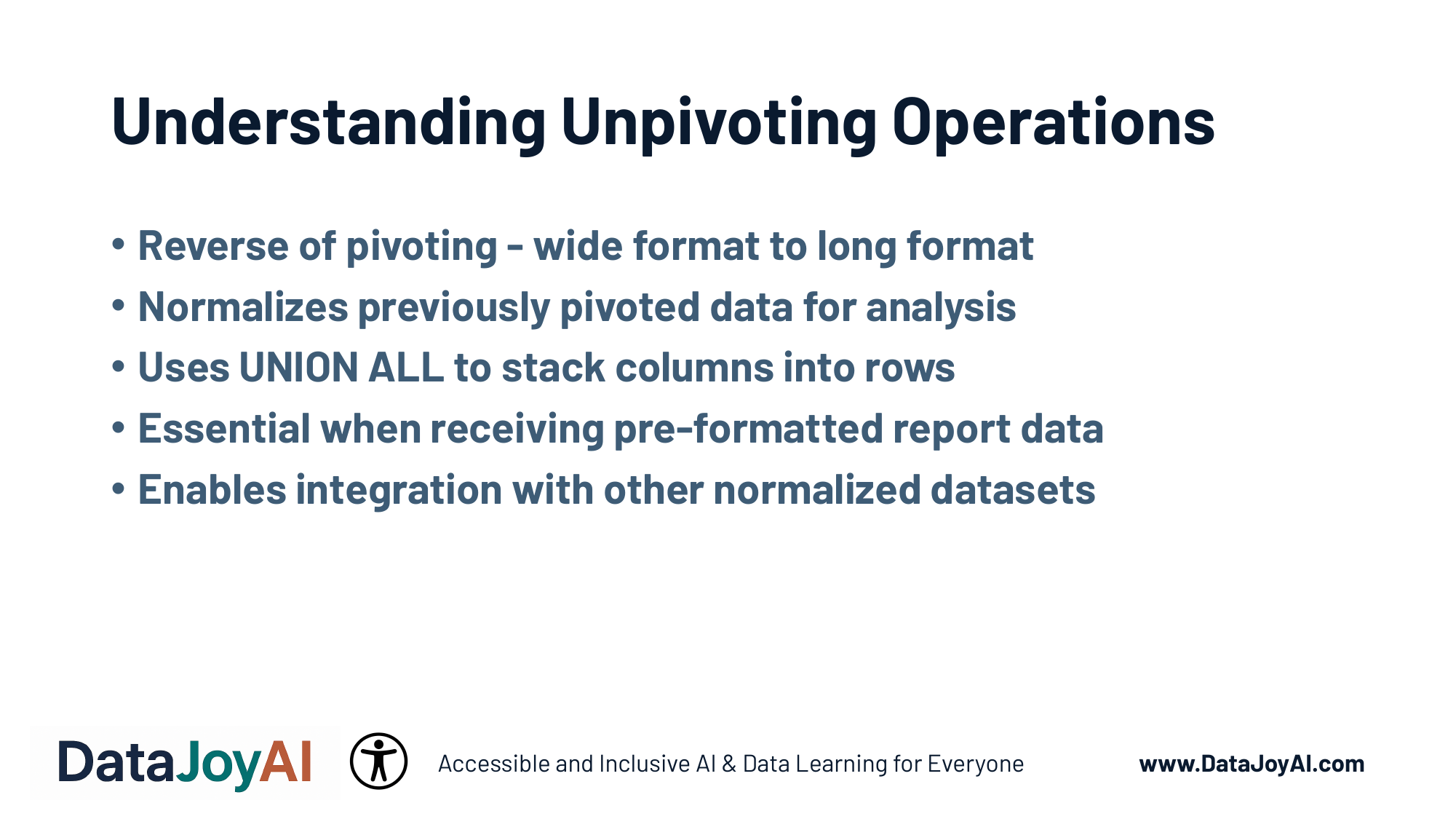

# Understanding Unpivoting Operations
Reverse of pivoting - wide format to long format
Normalizes previously pivoted data for analysis
Uses UNION ALL to stack columns into rows
Essential when receiving pre-formatted report data
Enables integration with other normalized datasets